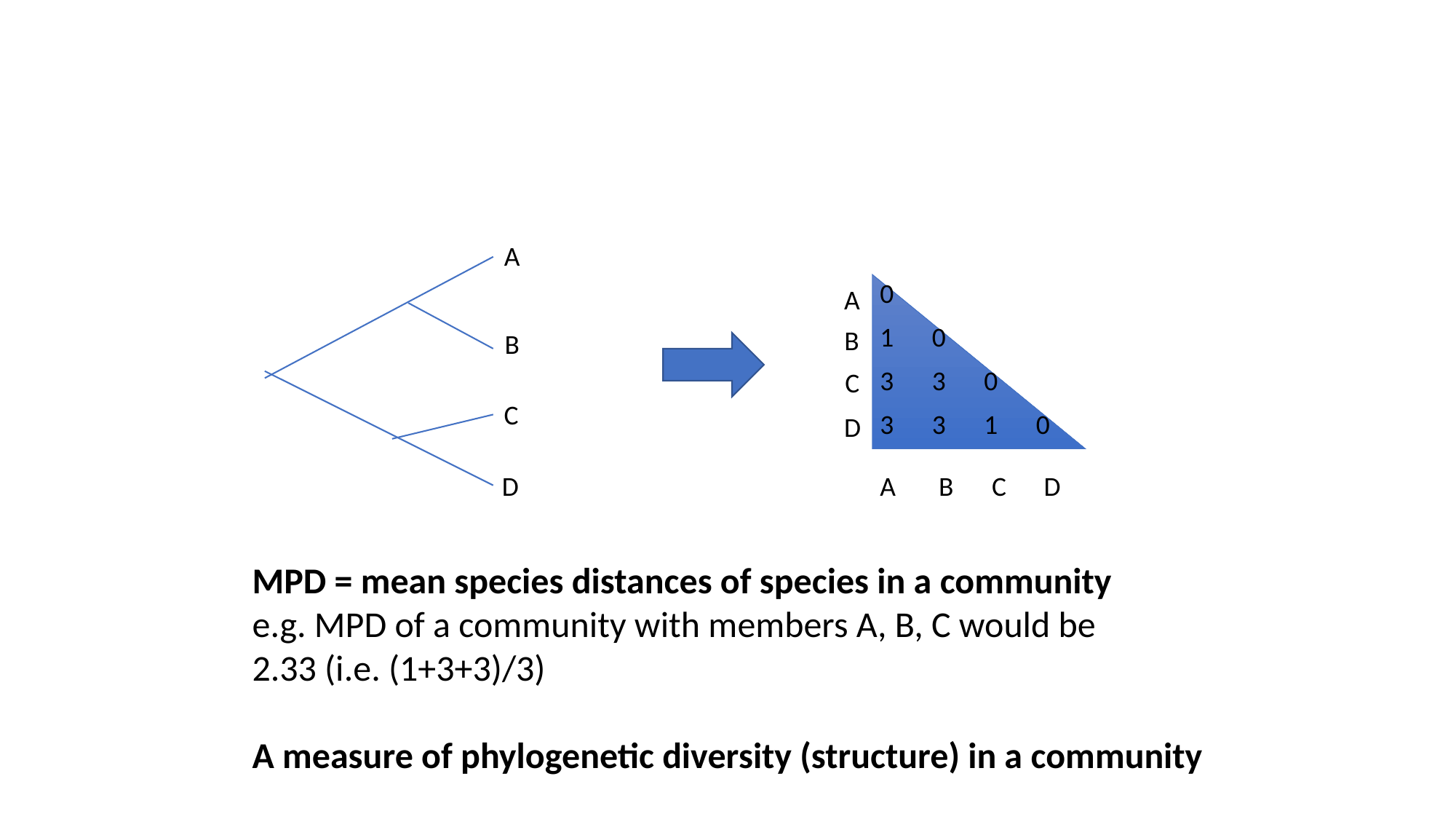

A

| 0 |  |  |  |
| --- | --- | --- | --- |
| 1 | 0 |  |  |
| 3 | 3 | 0 |  |
| 3 | 3 | 1 | 0 |
A
B
B

C
C
D
A
D
B
C
D
MPD = mean species distances of species in a community
e.g. MPD of a community with members A, B, C would be
2.33 (i.e. (1+3+3)/3)

A measure of phylogenetic diversity (structure) in a community